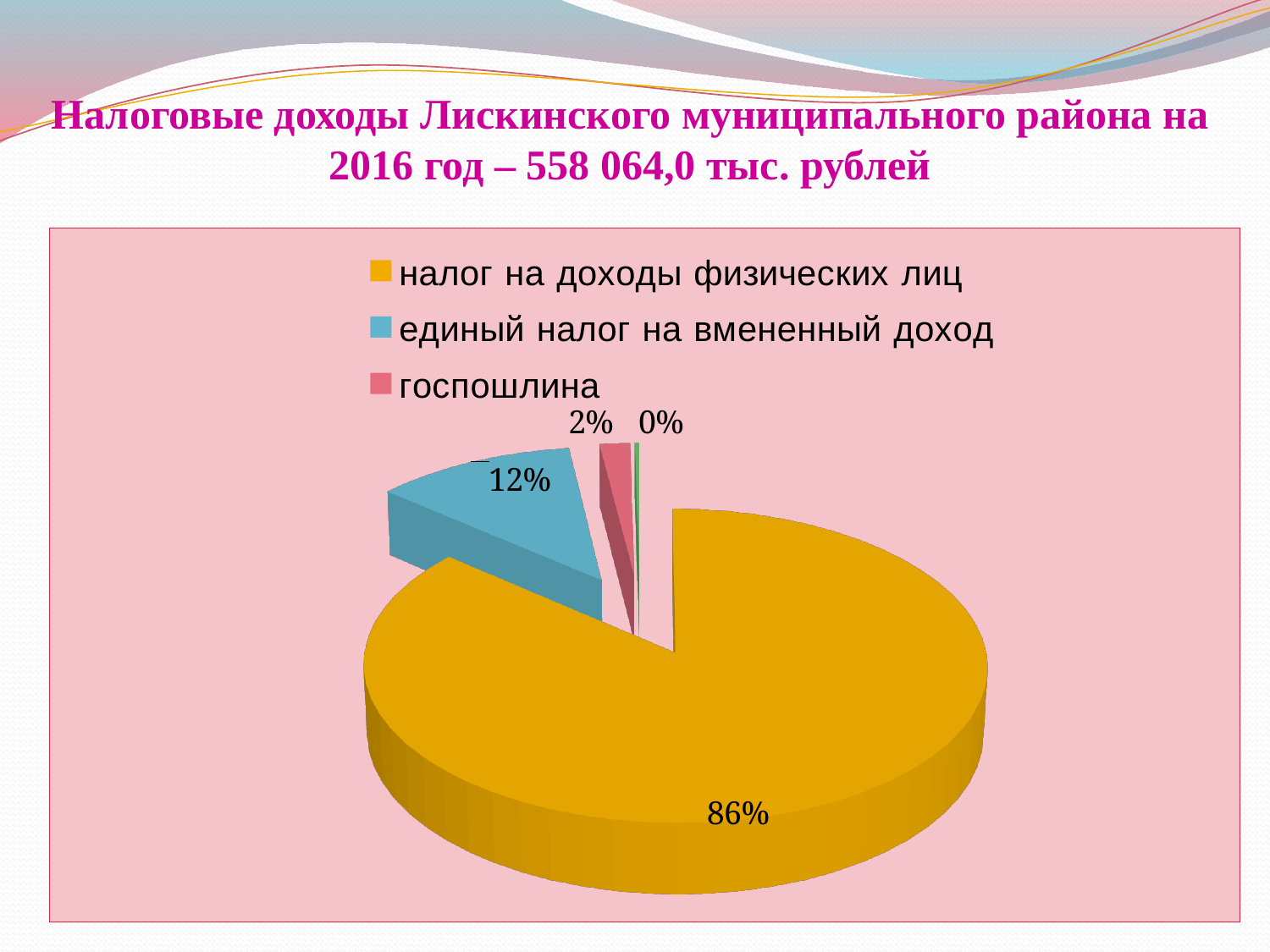

# Налоговые доходы Лискинского муниципального района на 2016 год – 558 064,0 тыс. рублей

[unsupported chart]